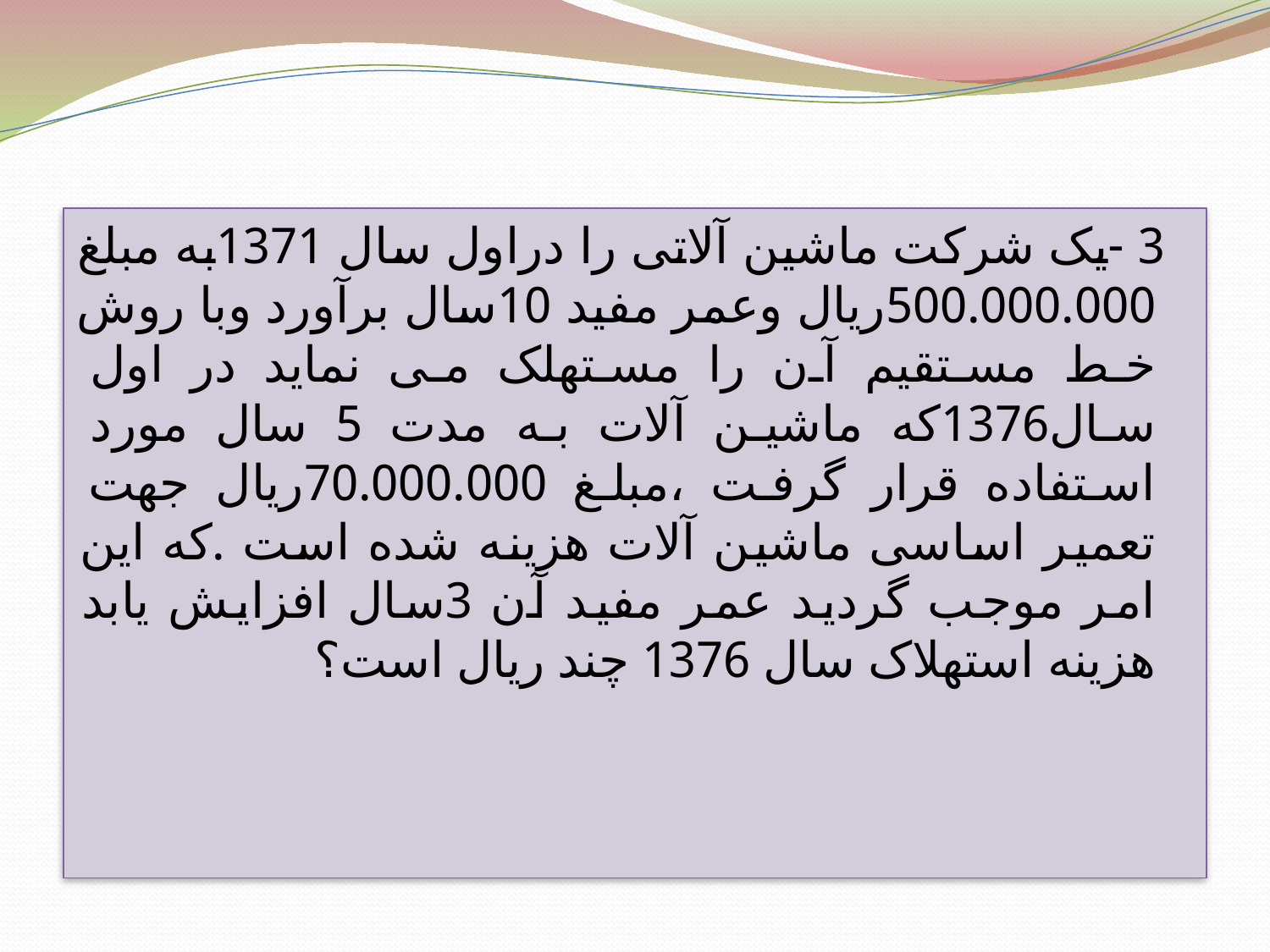

#
  3 -یک شرکت ماشین آلاتی را دراول سال 1371به مبلغ 500.000.000ریال وعمر مفید 10سال برآورد وبا روش خط مستقیم آن را مستهلک می نماید در اول سال1376که ماشین آلات به مدت 5 سال مورد استفاده قرار گرفت ،مبلغ 70.000.000ریال جهت تعمیر اساسی ماشین آلات هزینه شده است .که این امر موجب گردید عمر مفید آن 3سال افزایش یابد هزینه استهلاک سال 1376 چند ریال است؟